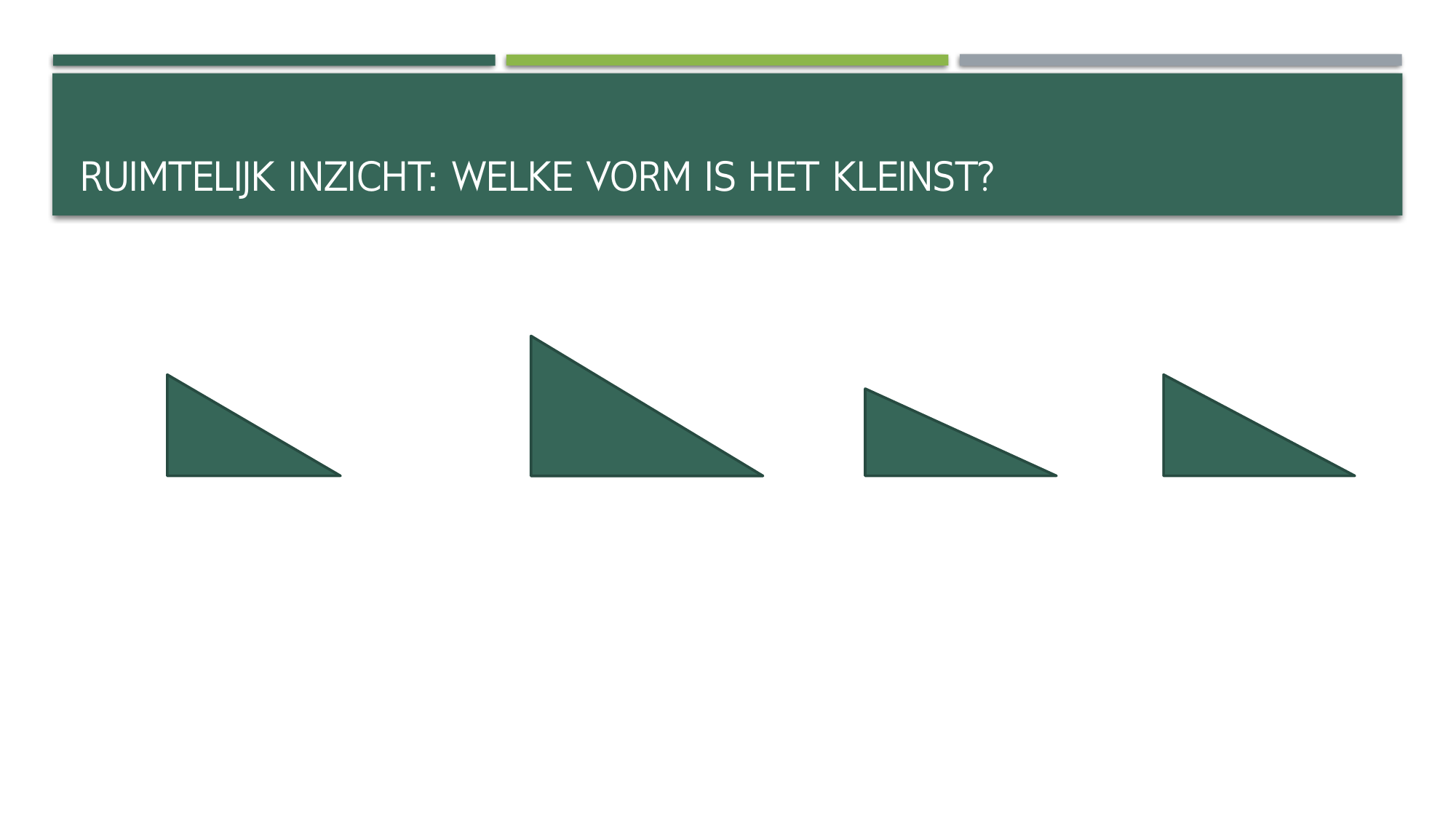

# Ruimtelijk inzicht: Welke vorm is het kleinst?